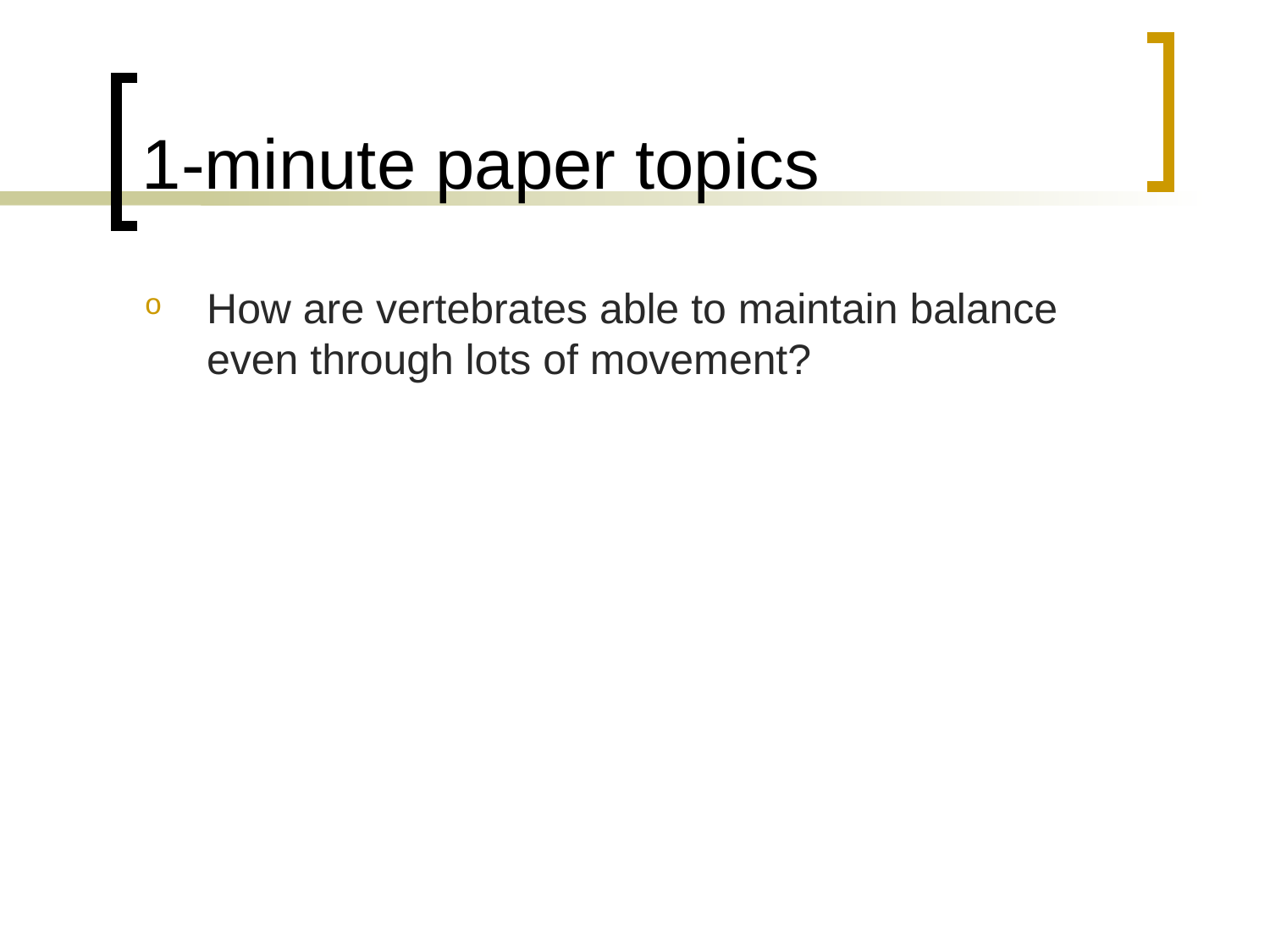

# 1-minute paper topics
How are vertebrates able to maintain balance even through lots of movement?